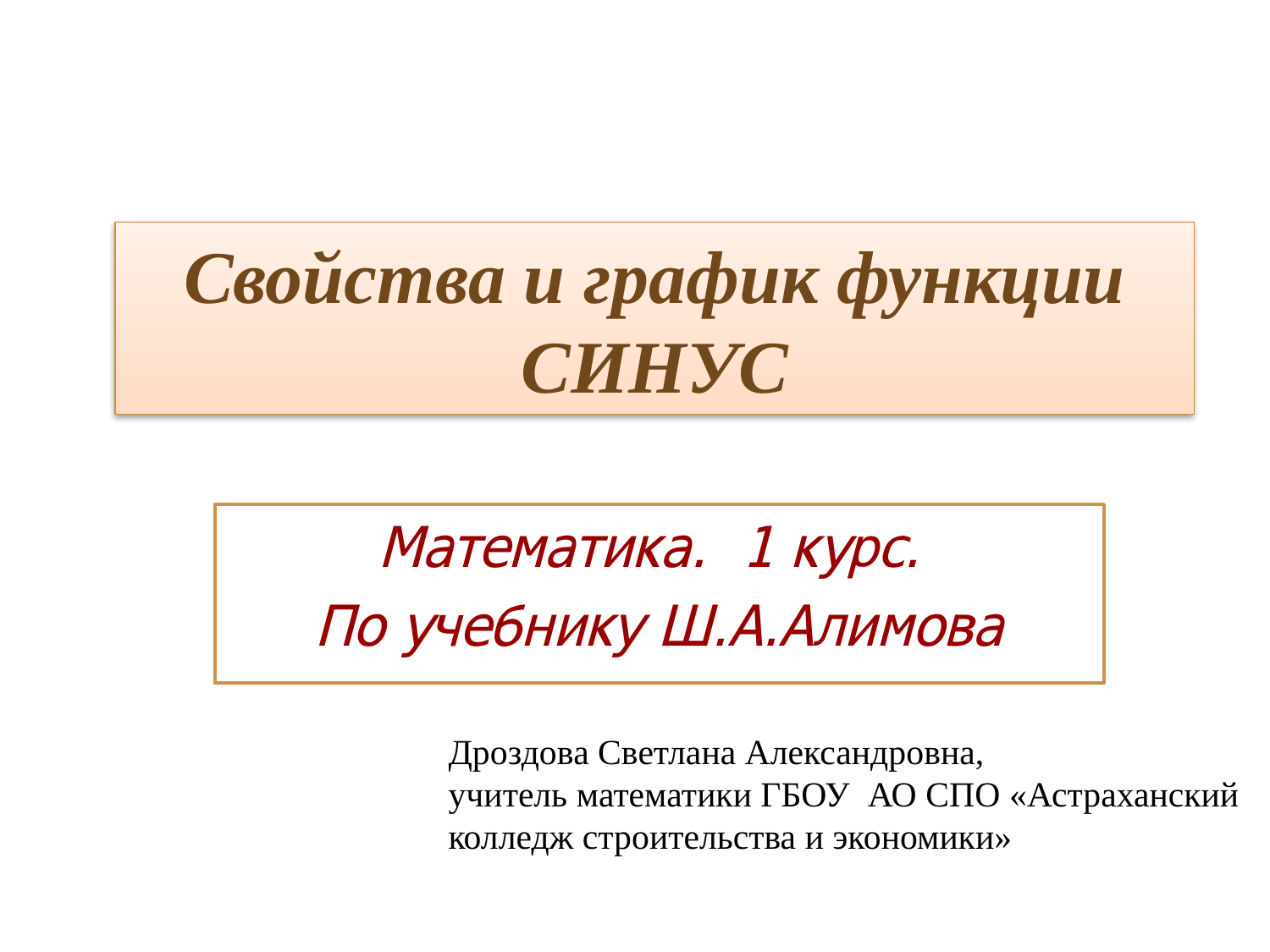

# Свойства и график функции СИНУС
Математика.  1 курс.
По учебнику Ш.А.Алимова

Дроздова Светлана Александровна,
учитель математики ГБОУ  АО СПО «Астраханский колледж строительства и экономики»